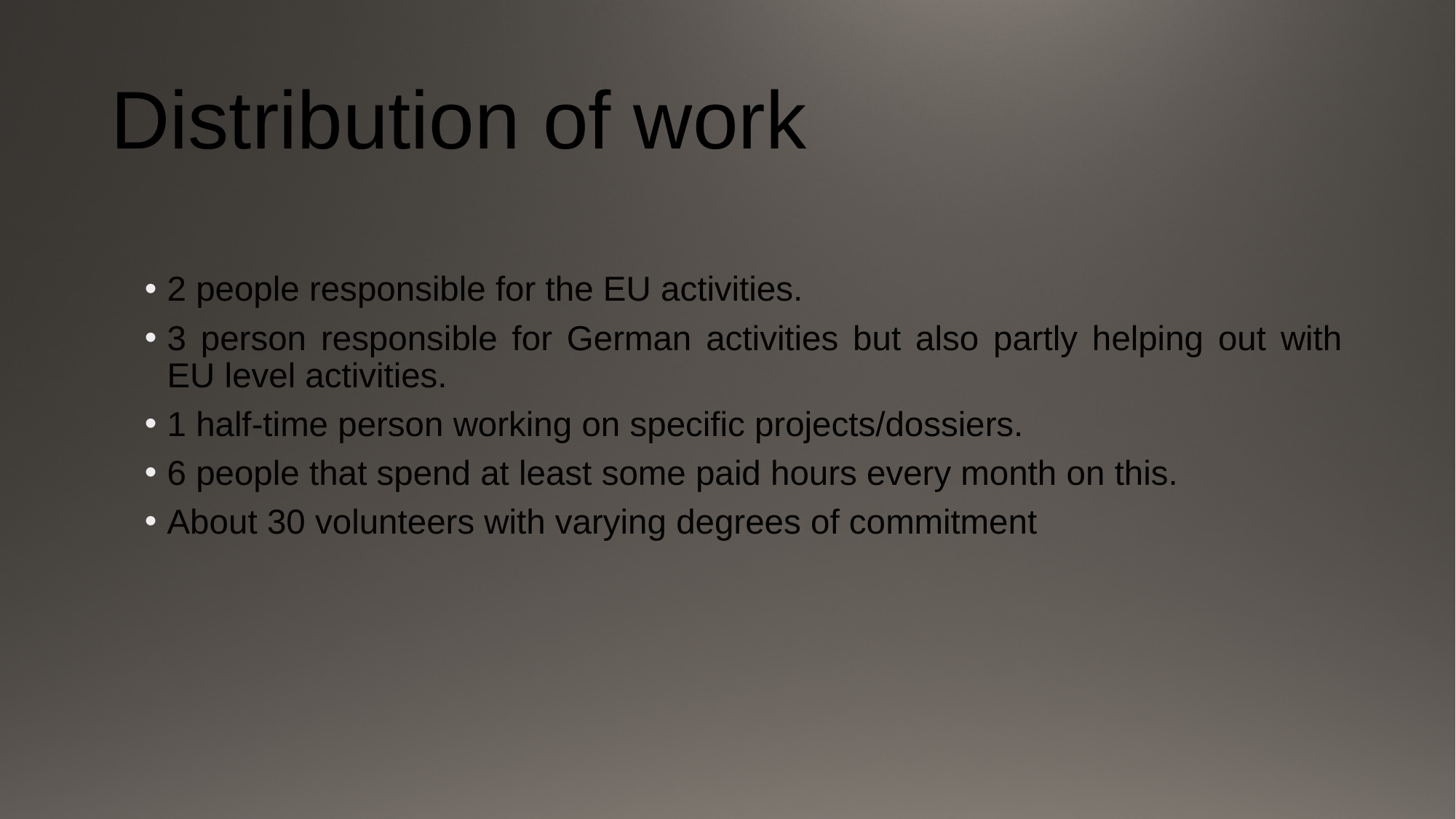

# Distribution of work
2 people responsible for the EU activities.
3 person responsible for German activities but also partly helping out with EU level activities.
1 half-time person working on specific projects/dossiers.
6 people that spend at least some paid hours every month on this.
About 30 volunteers with varying degrees of commitment